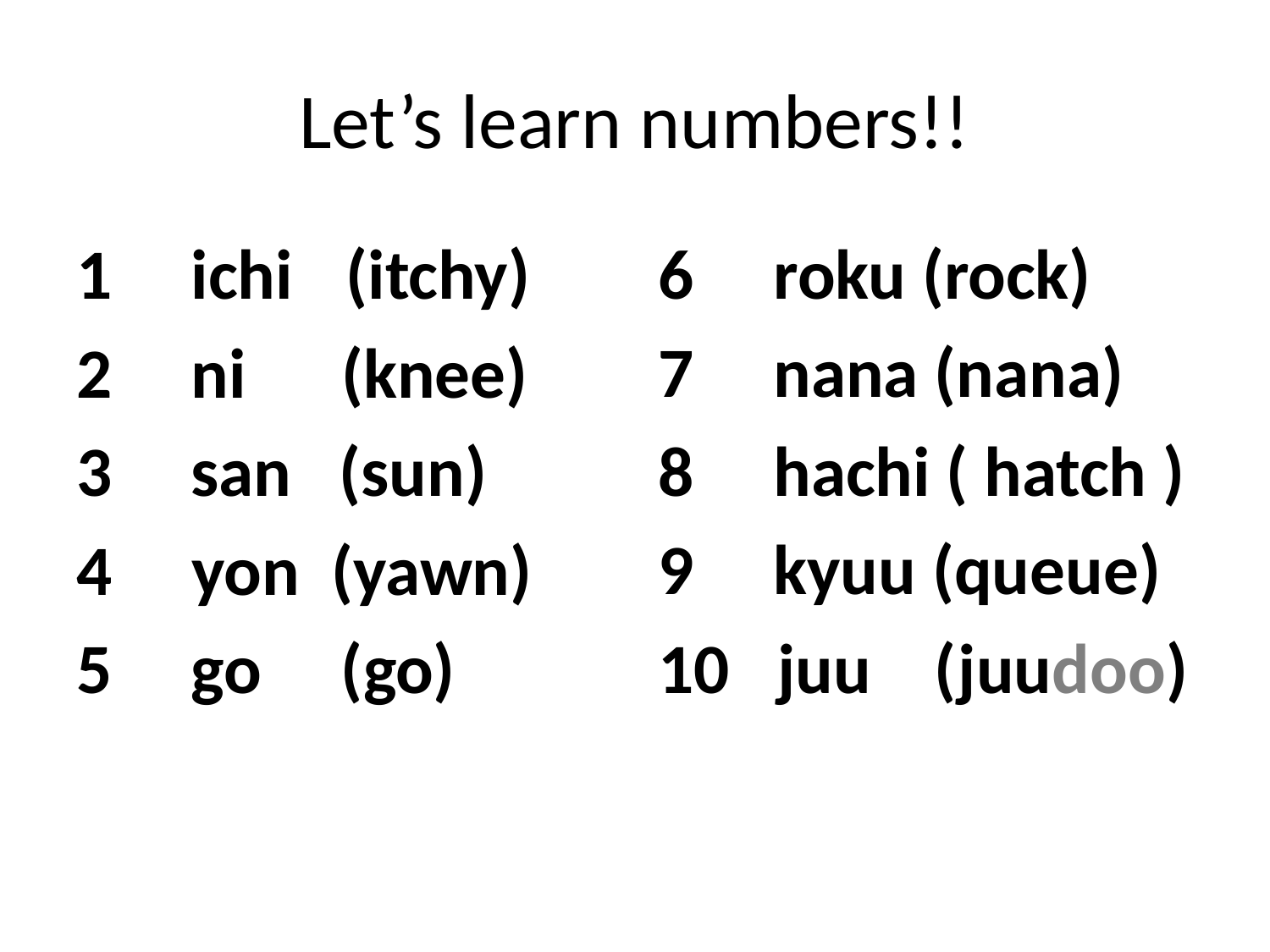

# Let’s learn numbers!!
1     ichi	 (itchy)
2     ni      (knee)
3     san   (sun)
4     yon  (yawn)
5     go     (go)

6     roku (rock)
7     nana (nana)
8     hachi ( hatch )
9     kyuu (queue)
10   juu    (juudoo)